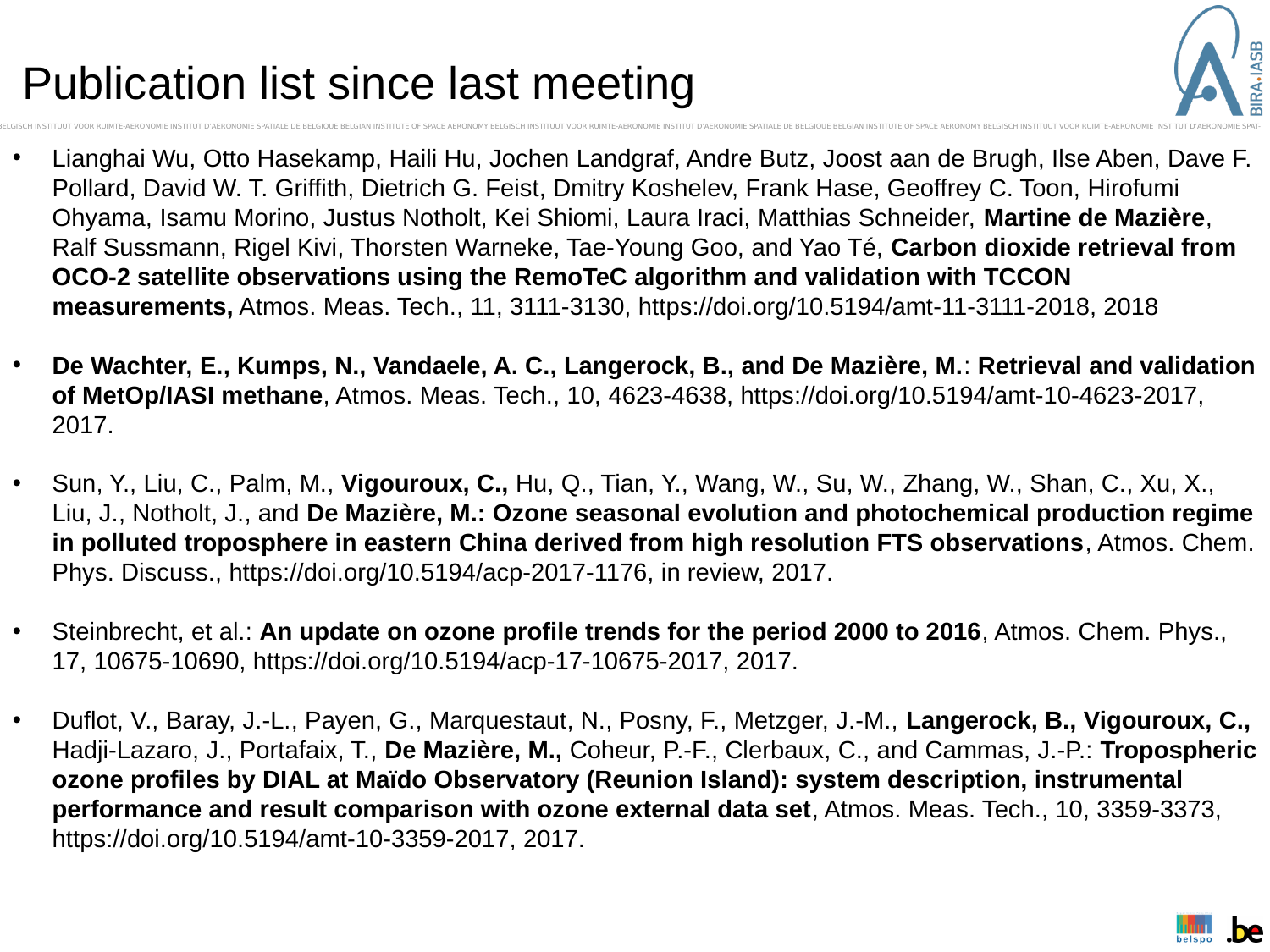

Publication list since last meeting
Lianghai Wu, Otto Hasekamp, Haili Hu, Jochen Landgraf, Andre Butz, Joost aan de Brugh, Ilse Aben, Dave F. Pollard, David W. T. Griffith, Dietrich G. Feist, Dmitry Koshelev, Frank Hase, Geoffrey C. Toon, Hirofumi Ohyama, Isamu Morino, Justus Notholt, Kei Shiomi, Laura Iraci, Matthias Schneider, Martine de Mazière, Ralf Sussmann, Rigel Kivi, Thorsten Warneke, Tae-Young Goo, and Yao Té, Carbon dioxide retrieval from OCO-2 satellite observations using the RemoTeC algorithm and validation with TCCON measurements, Atmos. Meas. Tech., 11, 3111-3130, https://doi.org/10.5194/amt-11-3111-2018, 2018

De Wachter, E., Kumps, N., Vandaele, A. C., Langerock, B., and De Mazière, M.: Retrieval and validation of MetOp/IASI methane, Atmos. Meas. Tech., 10, 4623-4638, https://doi.org/10.5194/amt-10-4623-2017, 2017.

Sun, Y., Liu, C., Palm, M., Vigouroux, C., Hu, Q., Tian, Y., Wang, W., Su, W., Zhang, W., Shan, C., Xu, X., Liu, J., Notholt, J., and De Mazière, M.: Ozone seasonal evolution and photochemical production regime in polluted troposphere in eastern China derived from high resolution FTS observations, Atmos. Chem. Phys. Discuss., https://doi.org/10.5194/acp-2017-1176, in review, 2017.

Steinbrecht, et al.: An update on ozone profile trends for the period 2000 to 2016, Atmos. Chem. Phys., 17, 10675-10690, https://doi.org/10.5194/acp-17-10675-2017, 2017.

Duflot, V., Baray, J.-L., Payen, G., Marquestaut, N., Posny, F., Metzger, J.-M., Langerock, B., Vigouroux, C., Hadji-Lazaro, J., Portafaix, T., De Mazière, M., Coheur, P.-F., Clerbaux, C., and Cammas, J.-P.: Tropospheric ozone profiles by DIAL at Maïdo Observatory (Reunion Island): system description, instrumental performance and result comparison with ozone external data set, Atmos. Meas. Tech., 10, 3359-3373, https://doi.org/10.5194/amt-10-3359-2017, 2017.